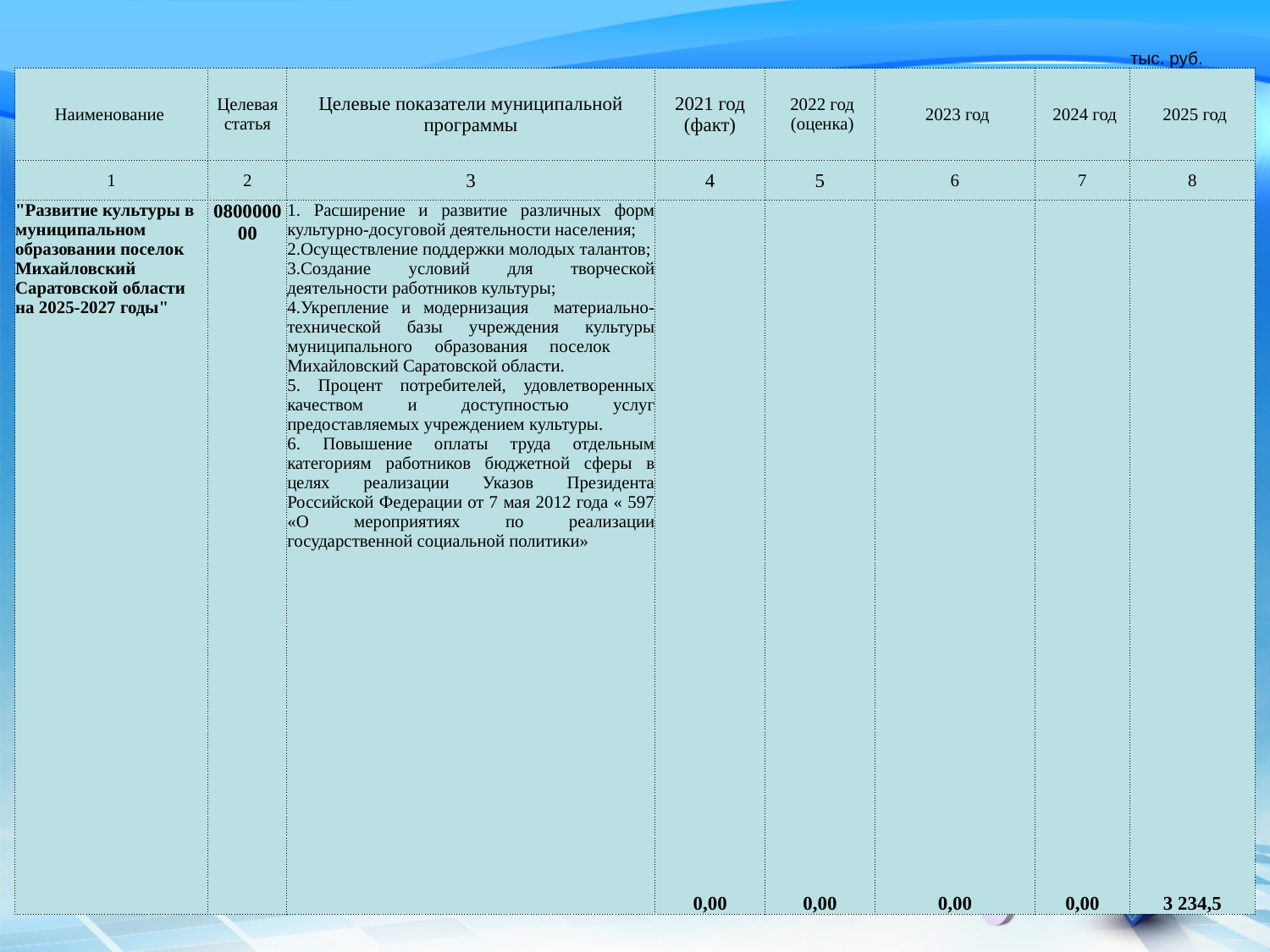

|  |  |  |  |  |  |  |  |
| --- | --- | --- | --- | --- | --- | --- | --- |
|  |  |  |  |  |  |  | тыс. руб. |
| Наименование | Целевая статья | Целевые показатели муниципальной программы | 2021 год (факт) | 2022 год (оценка) | 2023 год | 2024 год | 2025 год |
| 1 | 2 | 3 | 4 | 5 | 6 | 7 | 8 |
| "Развитие культуры в муниципальном образовании поселок Михайловский Саратовской области на 2025-2027 годы" | 080000000 | 1. Расширение и развитие различных форм культурно-досуговой деятельности населения; 2.Осуществление поддержки молодых талантов; 3.Создание условий для творческой деятельности работников культуры; 4.Укрепление и модернизация материально-технической базы учреждения культуры муниципального образования поселок Михайловский Саратовской области. 5. Процент потребителей, удовлетворенных качеством и доступностью услуг предоставляемых учреждением культуры. 6. Повышение оплаты труда отдельным категориям работников бюджетной сферы в целях реализации Указов Президента Российской Федерации от 7 мая 2012 года « 597 «О мероприятиях по реализации государственной социальной политики» | 0,00 | 0,00 | 0,00 | 0,00 | 3 234,5 |